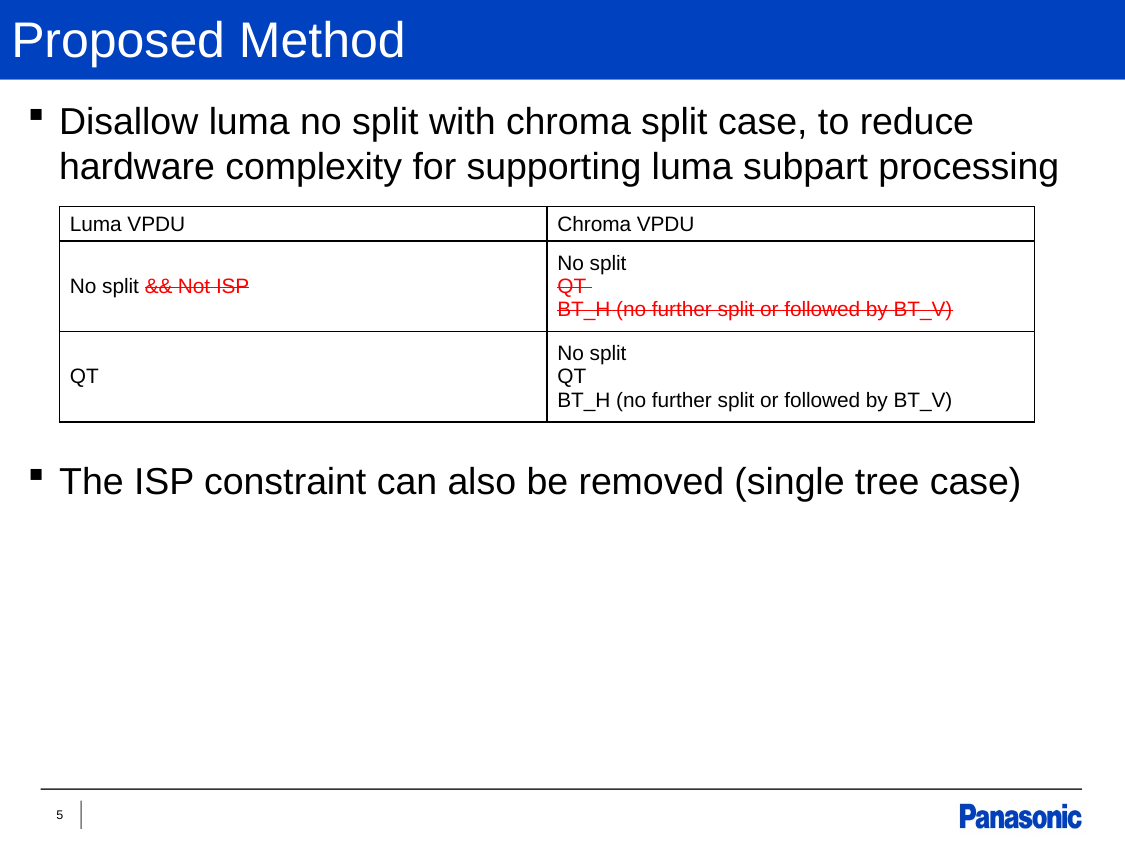

# Proposed Method
Disallow luma no split with chroma split case, to reduce hardware complexity for supporting luma subpart processing

The ISP constraint can also be removed (single tree case)

| Luma VPDU | Chroma VPDU |
| --- | --- |
| No split && Not ISP | No split QT BT\_H (no further split or followed by BT\_V) |
| QT | No split QT BT\_H (no further split or followed by BT\_V) |